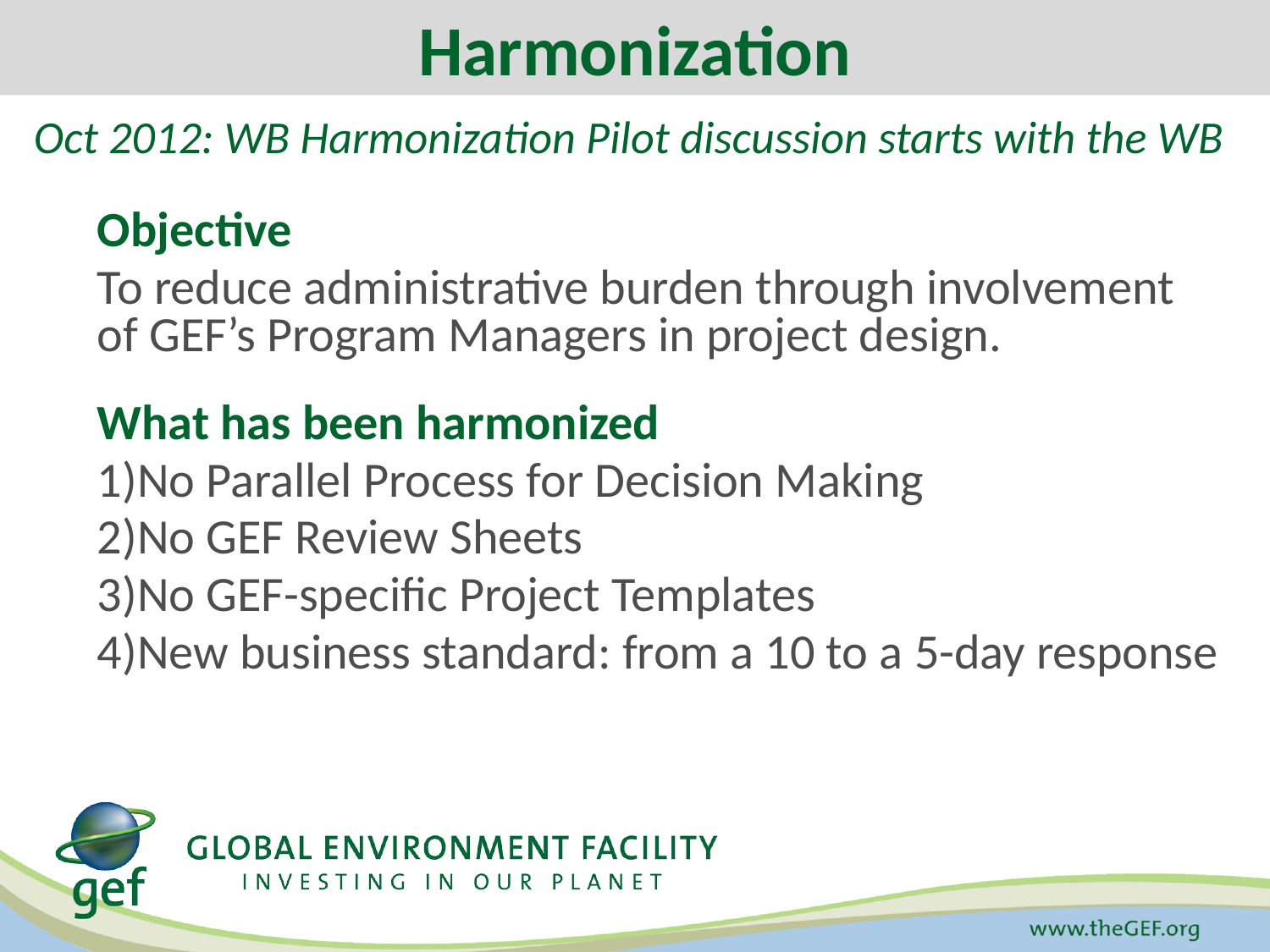

Harmonization
Oct 2012: WB Harmonization Pilot discussion starts with the WB

Objective
To reduce administrative burden through involvement of GEF’s Program Managers in project design.

What has been harmonized
No Parallel Process for Decision Making
No GEF Review Sheets
No GEF-specific Project Templates
New business standard: from a 10 to a 5-day response